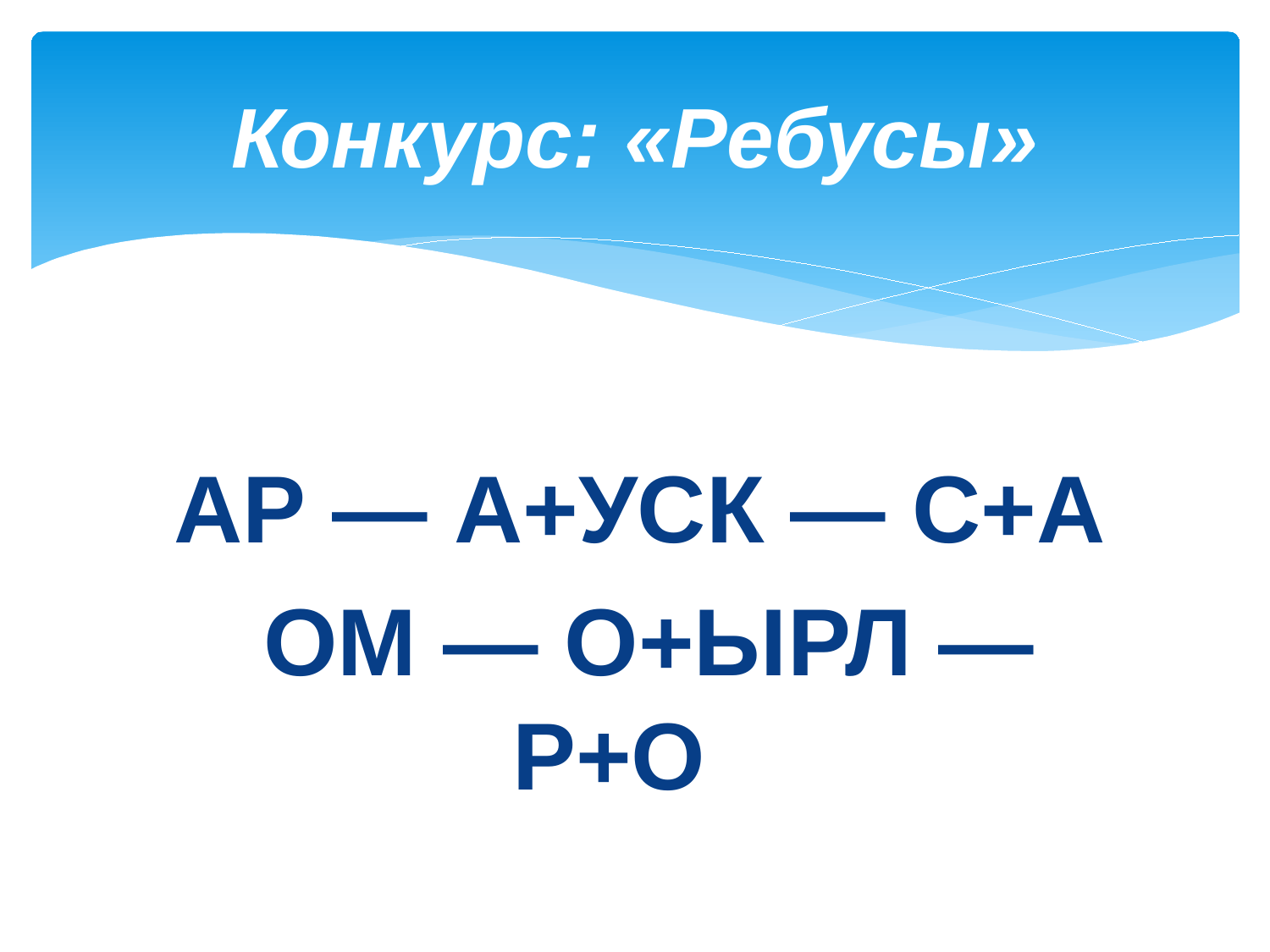

# Конкурс: «Ребусы»

  АР — А+УСК — С+А
 ОМ — О+ЫРЛ — Р+О